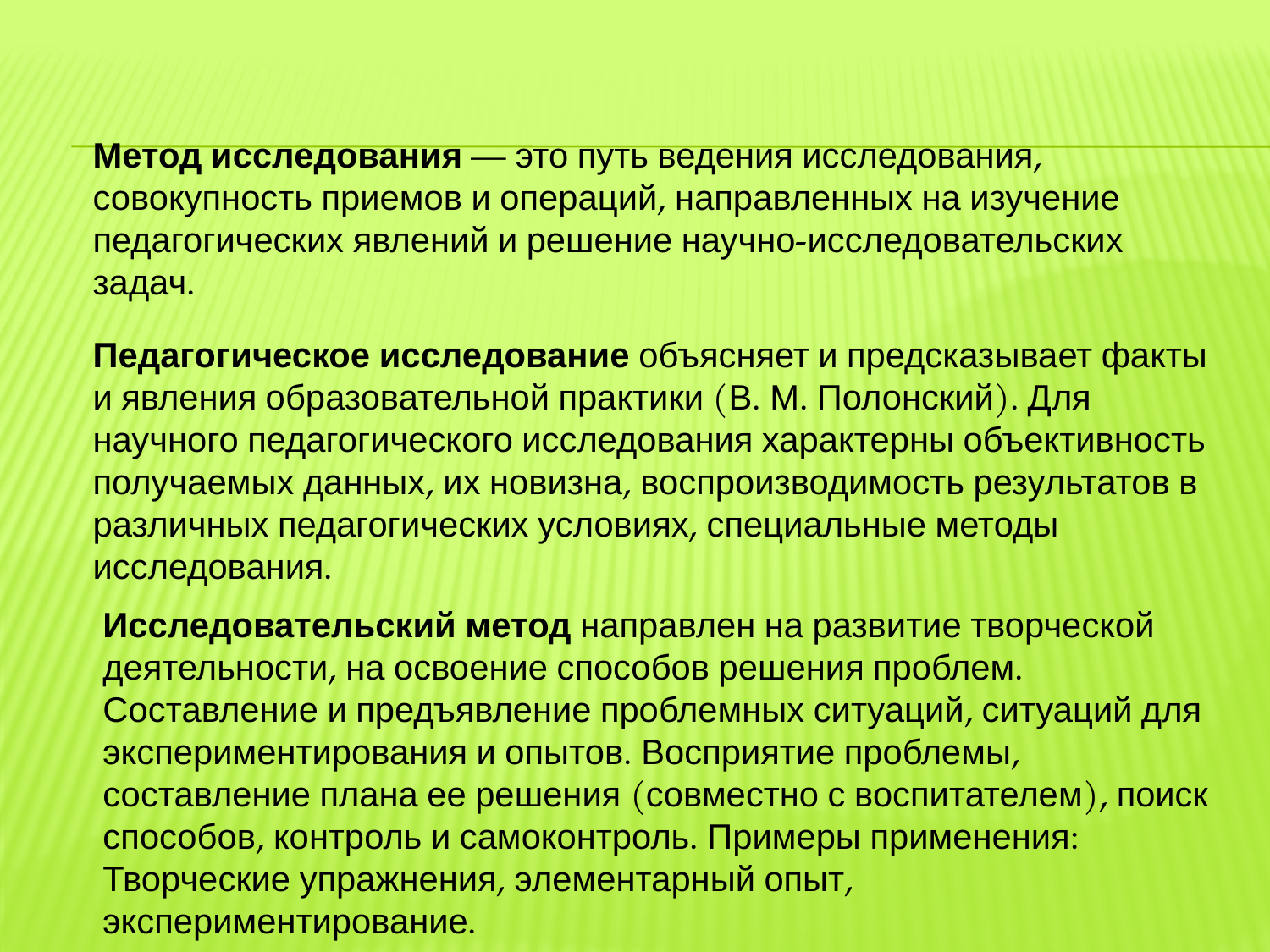

Метод исследования — это путь ведения исследования, совокупность приемов и операций, направленных на изучение педагогических явлений и решение научно-исследовательских задач.
Педагогическое исследование объясняет и предсказывает факты и явления образовательной практики (В. М. Полонский). Для научного педагогического исследования характерны объективность получаемых данных, их новизна, воспроизводимость результатов в различных педагогических условиях, специальные методы исследования.
Исследовательский метод направлен на развитие творческой деятельности, на освоение способов решения проблем. Составление и предъявление проблемных ситуаций, ситуаций для экспериментирования и опытов. Восприятие проблемы, составление плана ее решения (совместно с воспитателем), поиск способов, контроль и самоконтроль. Примеры применения: Творческие упражнения, элементарный опыт, экспериментирование.